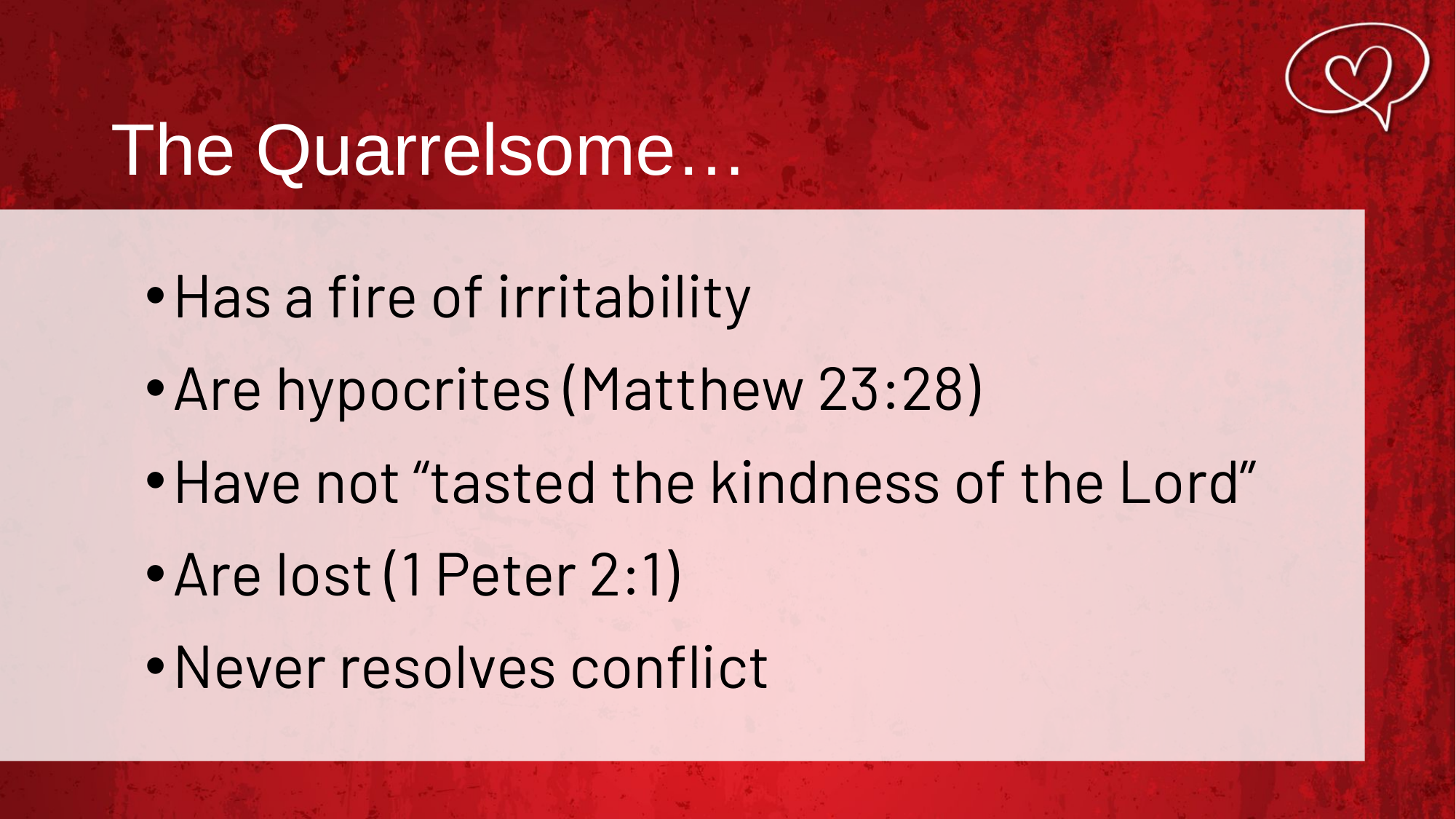

# The Quarrelsome…
Has a fire of irritability
Are hypocrites (Matthew 23:28)
Have not “tasted the kindness of the Lord”
Are lost (1 Peter 2:1)
Never resolves conflict